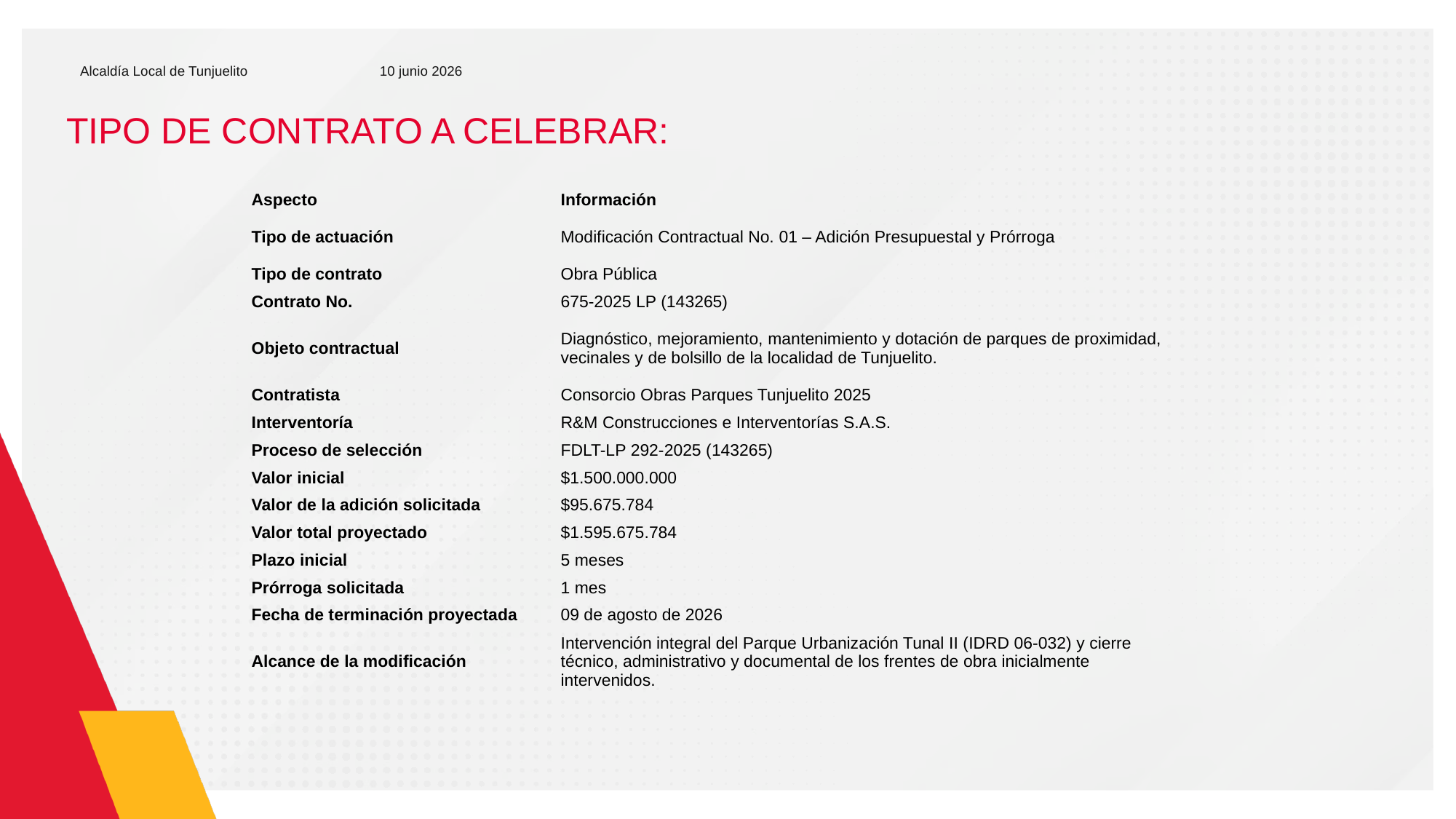

Alcaldía Local de Tunjuelito
10 junio 2026
# TIPO DE CONTRATO A CELEBRAR:
| Aspecto | Información |
| --- | --- |
| Tipo de actuación | Modificación Contractual No. 01 – Adición Presupuestal y Prórroga |
| Tipo de contrato | Obra Pública |
| Contrato No. | 675-2025 LP (143265) |
| Objeto contractual | Diagnóstico, mejoramiento, mantenimiento y dotación de parques de proximidad, vecinales y de bolsillo de la localidad de Tunjuelito. |
| Contratista | Consorcio Obras Parques Tunjuelito 2025 |
| Interventoría | R&M Construcciones e Interventorías S.A.S. |
| Proceso de selección | FDLT-LP 292-2025 (143265) |
| Valor inicial | $1.500.000.000 |
| Valor de la adición solicitada | $95.675.784 |
| Valor total proyectado | $1.595.675.784 |
| Plazo inicial | 5 meses |
| Prórroga solicitada | 1 mes |
| Fecha de terminación proyectada | 09 de agosto de 2026 |
| Alcance de la modificación | Intervención integral del Parque Urbanización Tunal II (IDRD 06-032) y cierre técnico, administrativo y documental de los frentes de obra inicialmente intervenidos. |